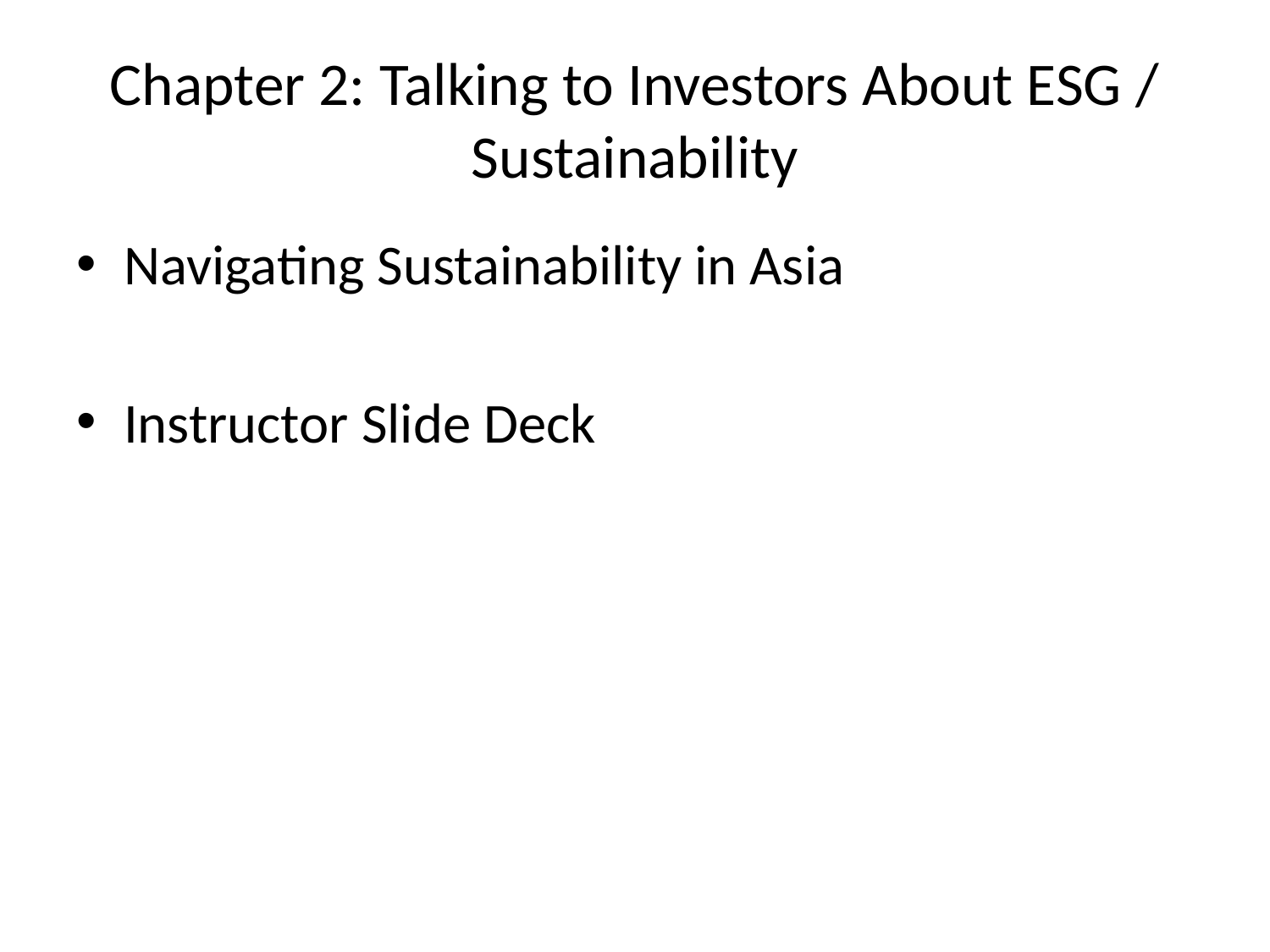

# Chapter 2: Talking to Investors About ESG / Sustainability
Navigating Sustainability in Asia

Instructor Slide Deck